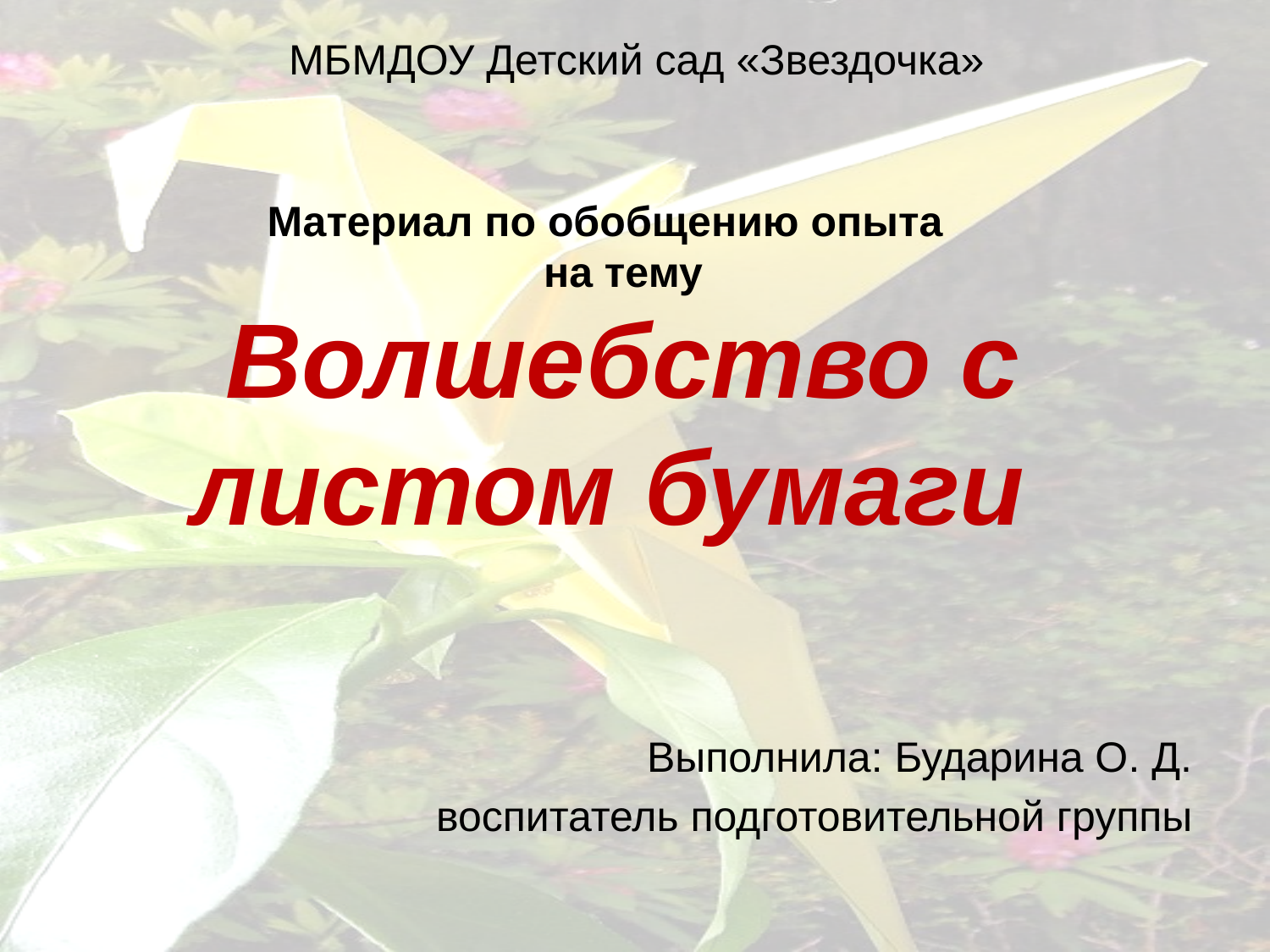

МБМДОУ Детский сад «Звездочка»
Материал по обобщению опыта
   на тему
# Волшебство с листом бумаги
Выполнила: Бударина О. Д.
воспитатель подготовительной группы